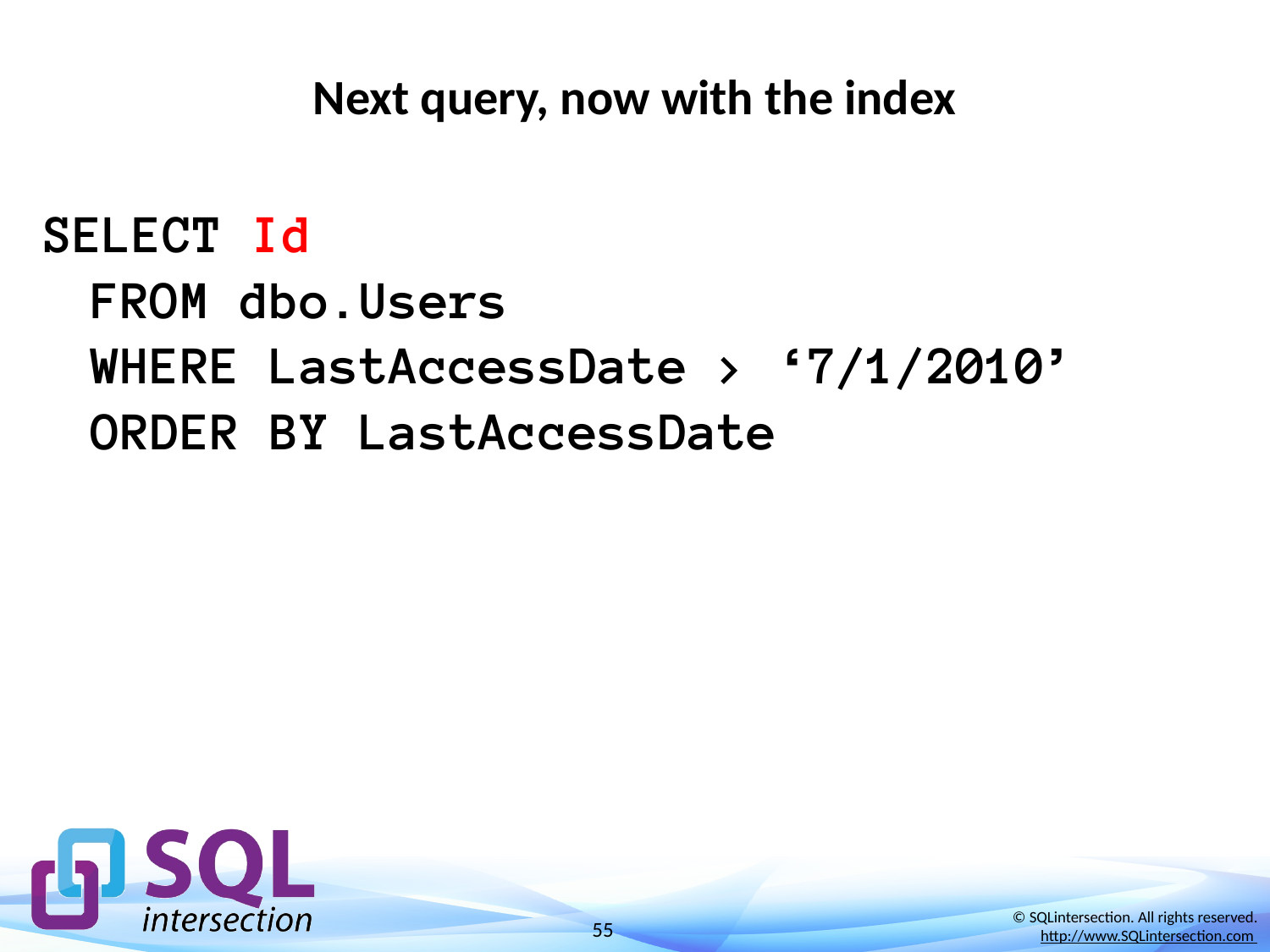

# Next query, now with the index
SELECT Id
FROM dbo.Users
WHERE LastAccessDate > ‘7/1/2010’
ORDER BY LastAccessDate